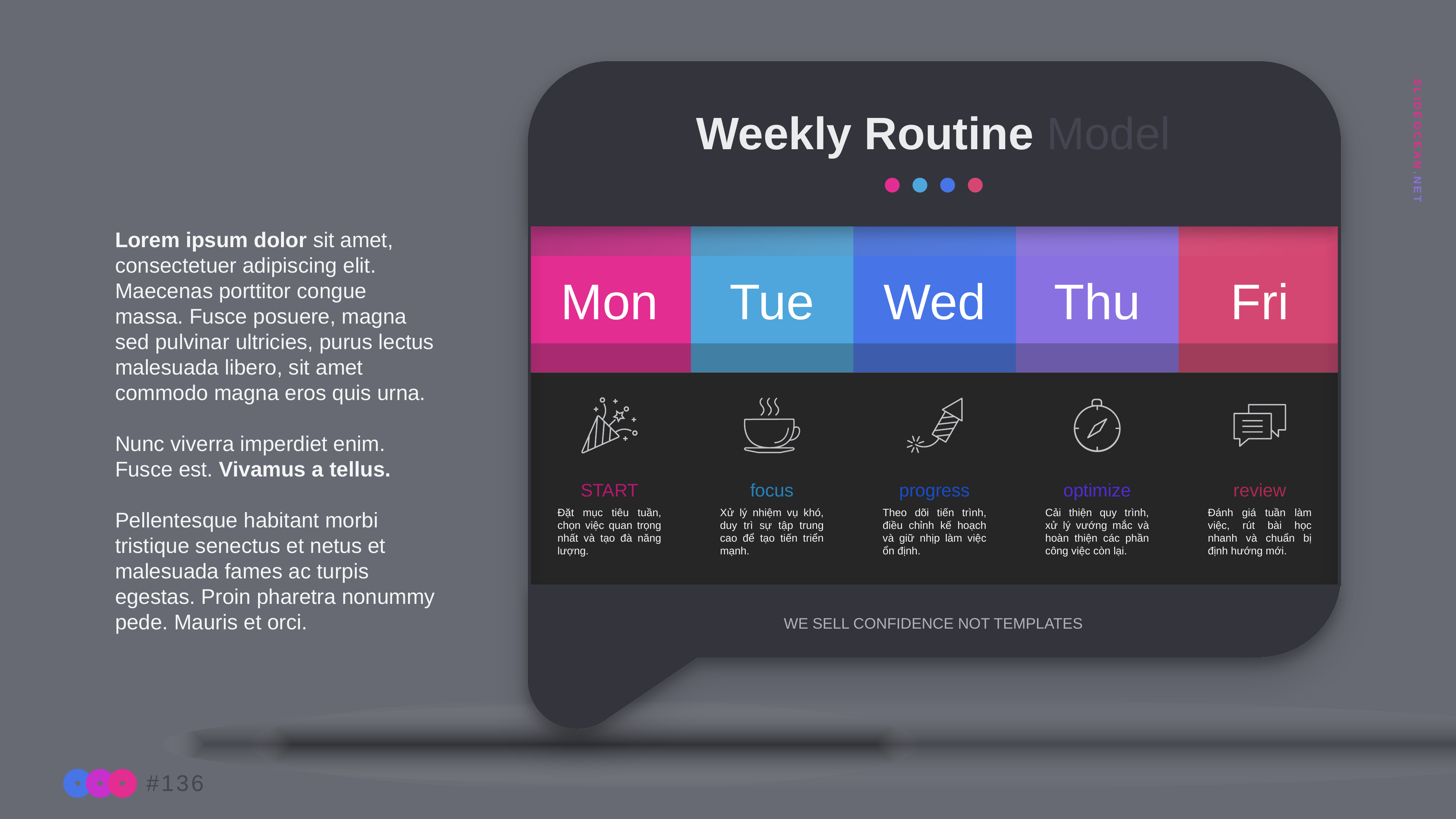

Weekly Routine Model

Lorem ipsum dolor sit amet, consectetuer adipiscing elit. Maecenas porttitor congue massa. Fusce posuere, magna sed pulvinar ultricies, purus lectus malesuada libero, sit amet commodo magna eros quis urna.

Nunc viverra imperdiet enim. Fusce est. Vivamus a tellus.

Pellentesque habitant morbi tristique senectus et netus et malesuada fames ac turpis egestas. Proin pharetra nonummy pede. Mauris et orci.

Mon

Tue

Wed

Thu

Fri

START
Đặt mục tiêu tuần, chọn việc quan trọng nhất và tạo đà năng lượng.
focus
Xử lý nhiệm vụ khó, duy trì sự tập trung cao để tạo tiến triển mạnh.
progress
Theo dõi tiến trình, điều chỉnh kế hoạch và giữ nhịp làm việc ổn định.
optimize
Cải thiện quy trình, xử lý vướng mắc và hoàn thiện các phần công việc còn lại.
review
Đánh giá tuần làm việc, rút bài học nhanh và chuẩn bị định hướng mới.
WE SELL CONFIDENCE NOT TEMPLATES

#136